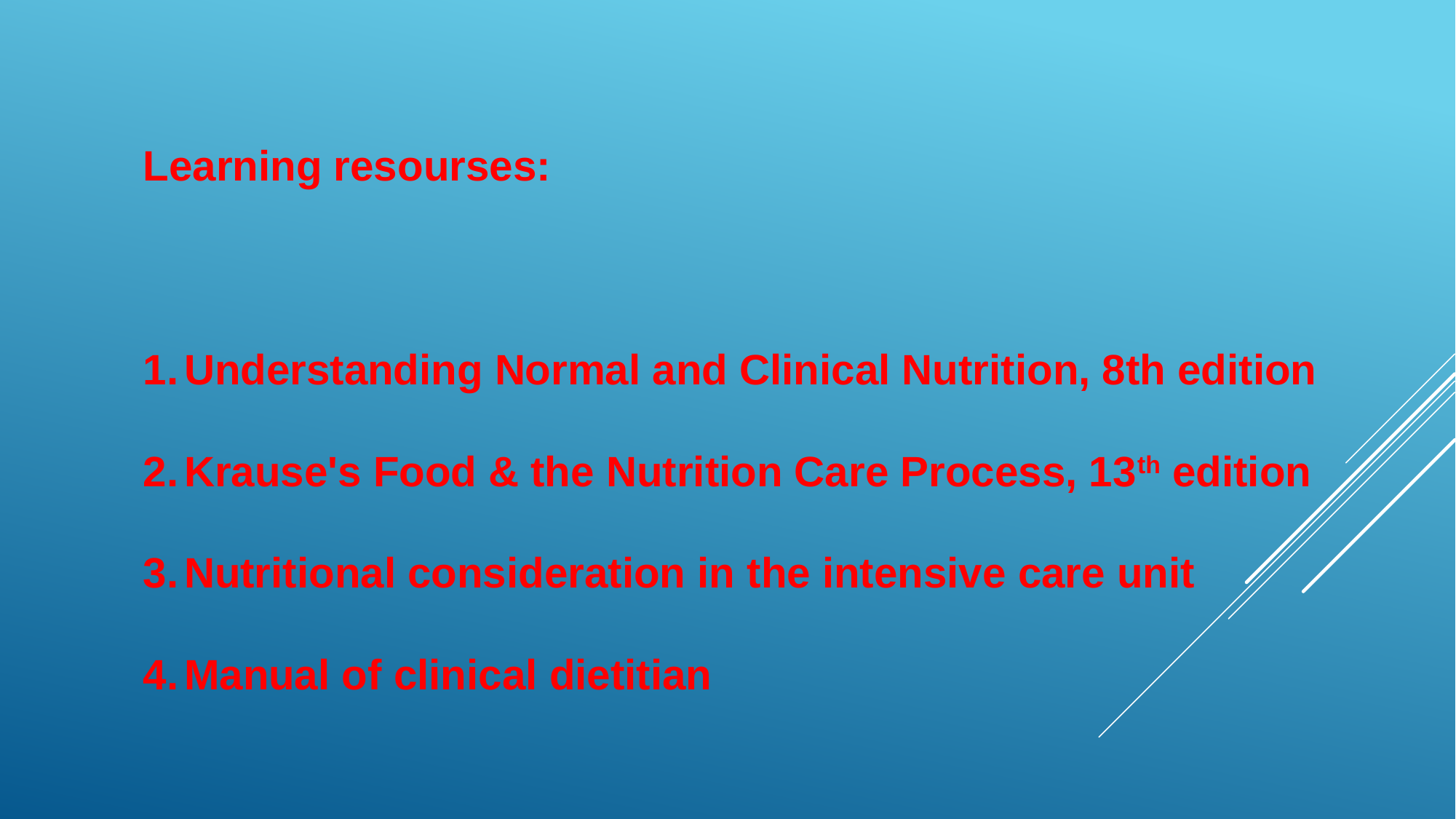

Learning resourses:

Understanding Normal and Clinical Nutrition, 8th edition
Krause's Food & the Nutrition Care Process, 13th edition
Nutritional consideration in the intensive care unit
Manual of clinical dietitian